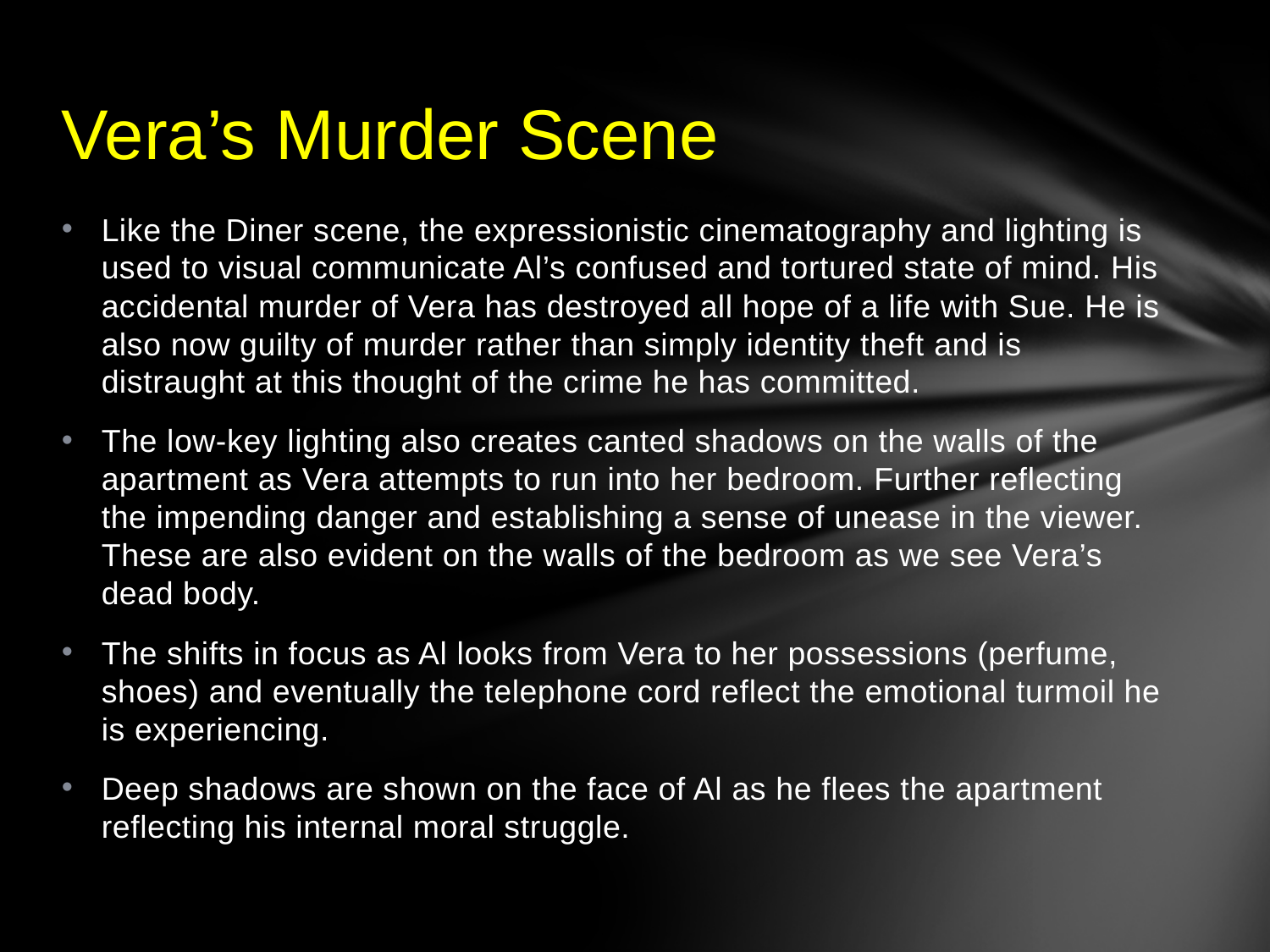

# Vera’s Murder Scene
Like the Diner scene, the expressionistic cinematography and lighting is used to visual communicate Al’s confused and tortured state of mind. His accidental murder of Vera has destroyed all hope of a life with Sue. He is also now guilty of murder rather than simply identity theft and is distraught at this thought of the crime he has committed.
The low-key lighting also creates canted shadows on the walls of the apartment as Vera attempts to run into her bedroom. Further reflecting the impending danger and establishing a sense of unease in the viewer. These are also evident on the walls of the bedroom as we see Vera’s dead body.
The shifts in focus as Al looks from Vera to her possessions (perfume, shoes) and eventually the telephone cord reflect the emotional turmoil he is experiencing.
Deep shadows are shown on the face of Al as he flees the apartment reflecting his internal moral struggle.